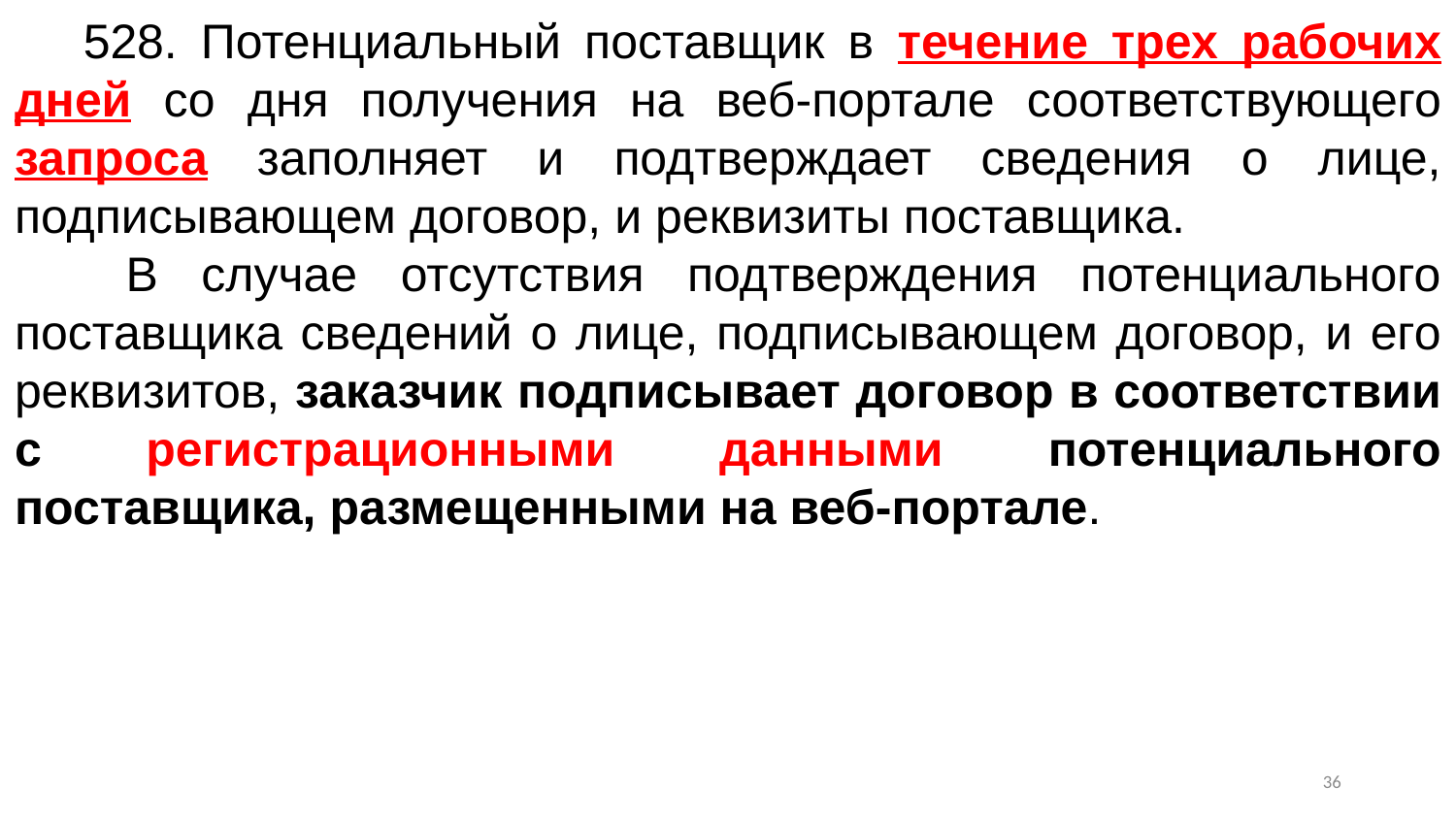

528. Потенциальный поставщик в течение трех рабочих дней со дня получения на веб-портале соответствующего запроса заполняет и подтверждает сведения о лице, подписывающем договор, и реквизиты поставщика.
      В случае отсутствия подтверждения потенциального поставщика сведений о лице, подписывающем договор, и его реквизитов, заказчик подписывает договор в соответствии с регистрационными данными потенциального поставщика, размещенными на веб-портале.
36